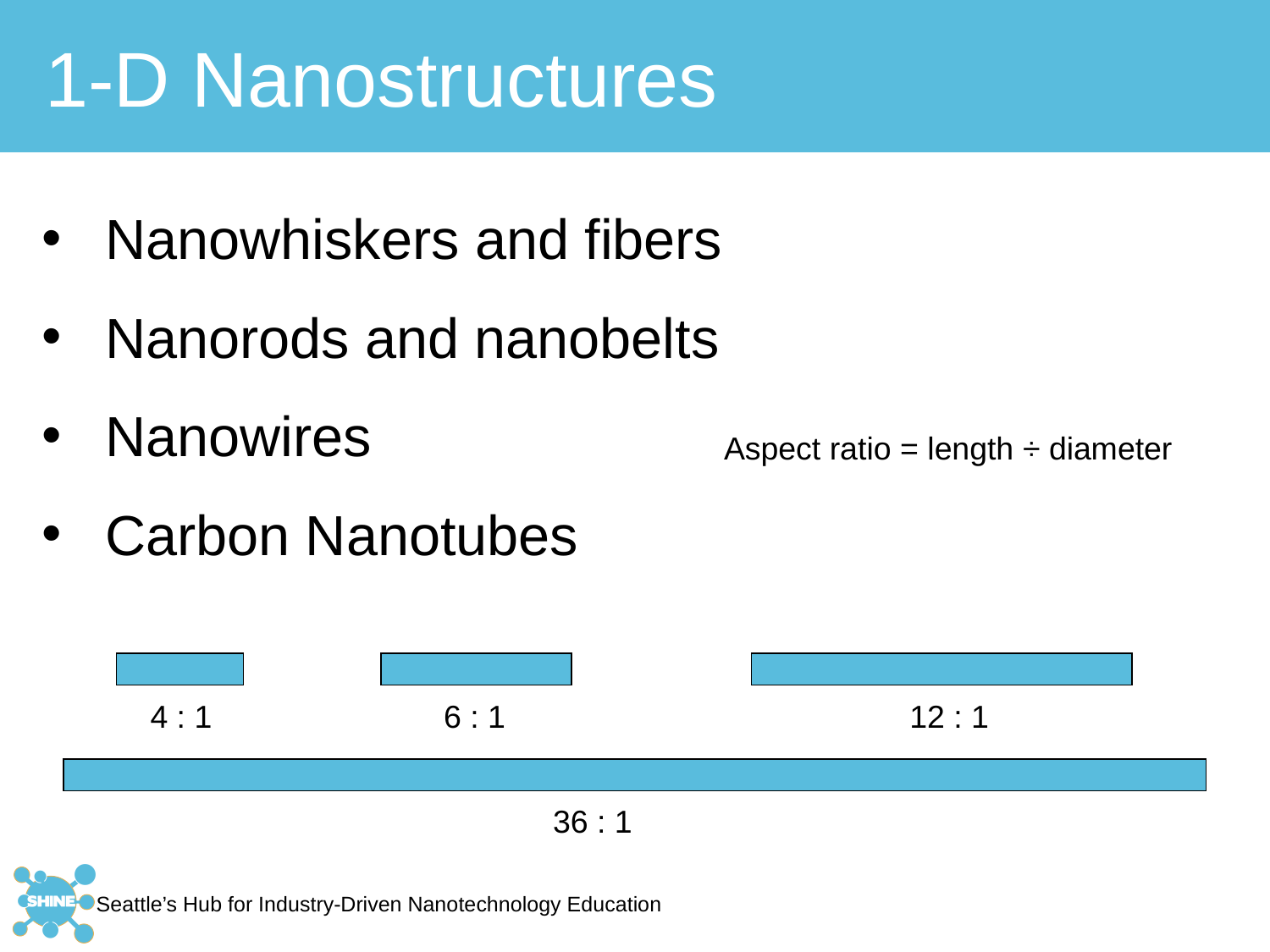

# 1-D Nanostructures
Nanowhiskers and fibers
Nanorods and nanobelts
Nanowires
Carbon Nanotubes
Aspect ratio = length ÷ diameter

4 : 1
6 : 1
12 : 1

36 : 1